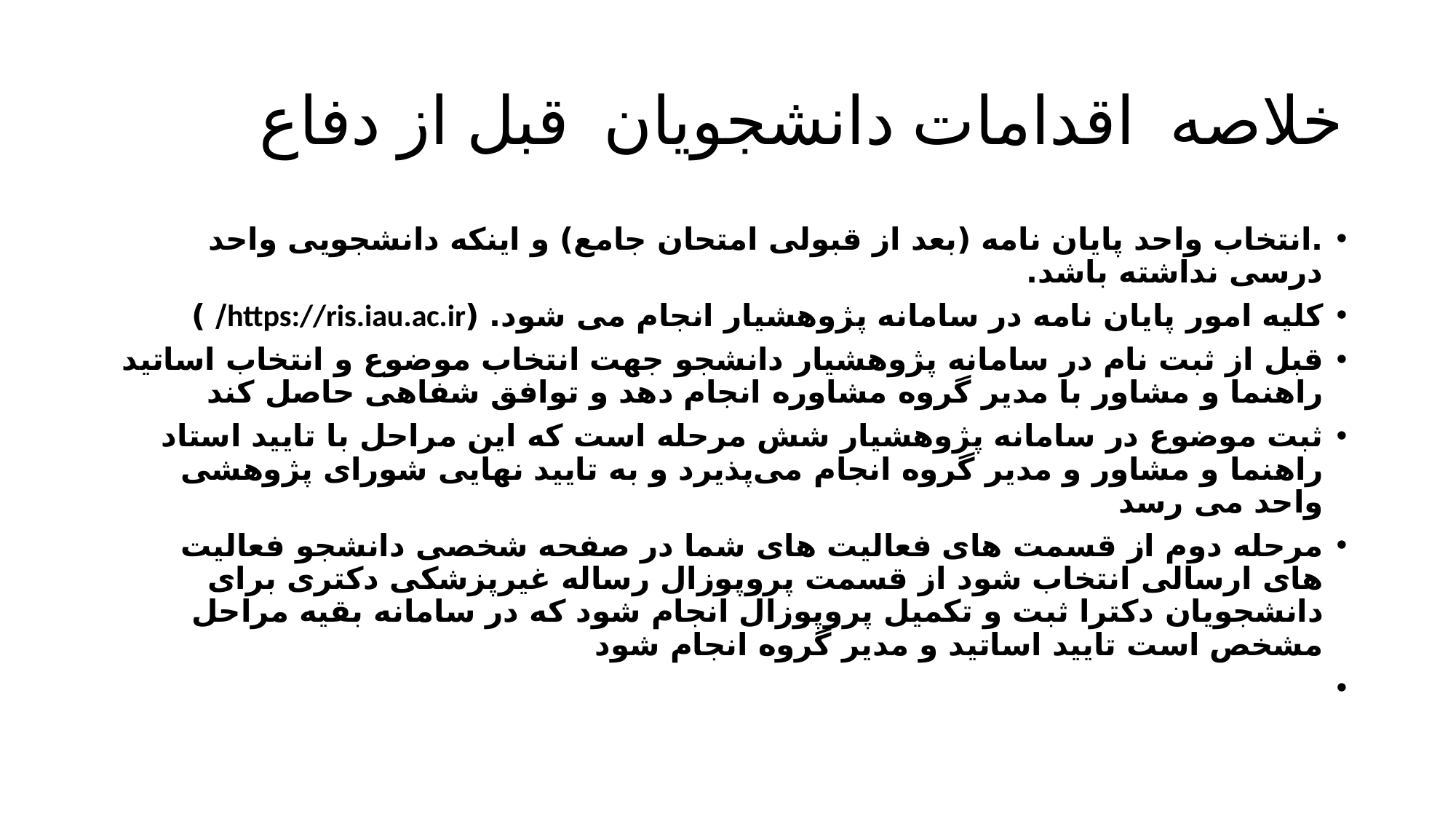

# خلاصه  اقدامات دانشجویان  قبل از دفاع
.انتخاب واحد پایان نامه (بعد از قبولی امتحان جامع) و اینکه دانشجویی واحد درسی نداشته باشد.
کلیه امور پایان نامه در سامانه پژوهشیار انجام می شود. (https://ris.iau.ac.ir/ )
قبل از ثبت نام در سامانه پژوهشیار دانشجو جهت انتخاب موضوع و انتخاب اساتید راهنما و مشاور با مدیر گروه مشاوره انجام دهد و توافق شفاهی حاصل کند
ثبت موضوع در سامانه پژوهشیار شش مرحله است که این مراحل با تایید استاد راهنما و مشاور و مدیر گروه انجام می‌پذیرد و به تایید نهایی شورای پژوهشی واحد می رسد
مرحله دوم از قسمت های فعالیت های شما در صفحه شخصی دانشجو فعالیت های ارسالی انتخاب شود از قسمت پروپوزال رساله غیرپزشکی دکتری برای دانشجویان دکترا ثبت و تکمیل پروپوزال انجام شود که در سامانه بقیه مراحل مشخص است تایید اساتید و مدیر گروه انجام شود